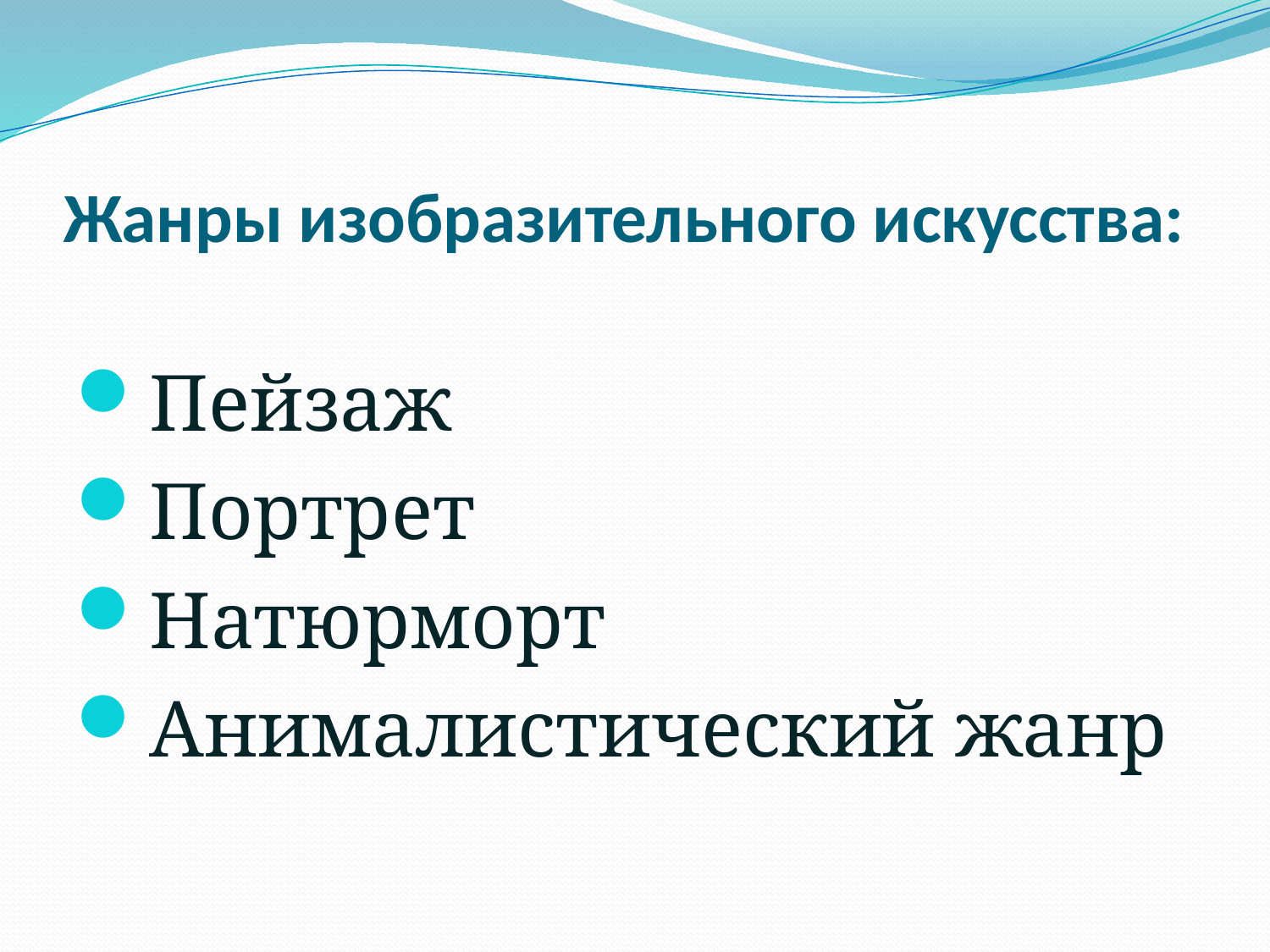

# Жанры изобразительного искусства:
Пейзаж
Портрет
Натюрморт
Анималистический жанр